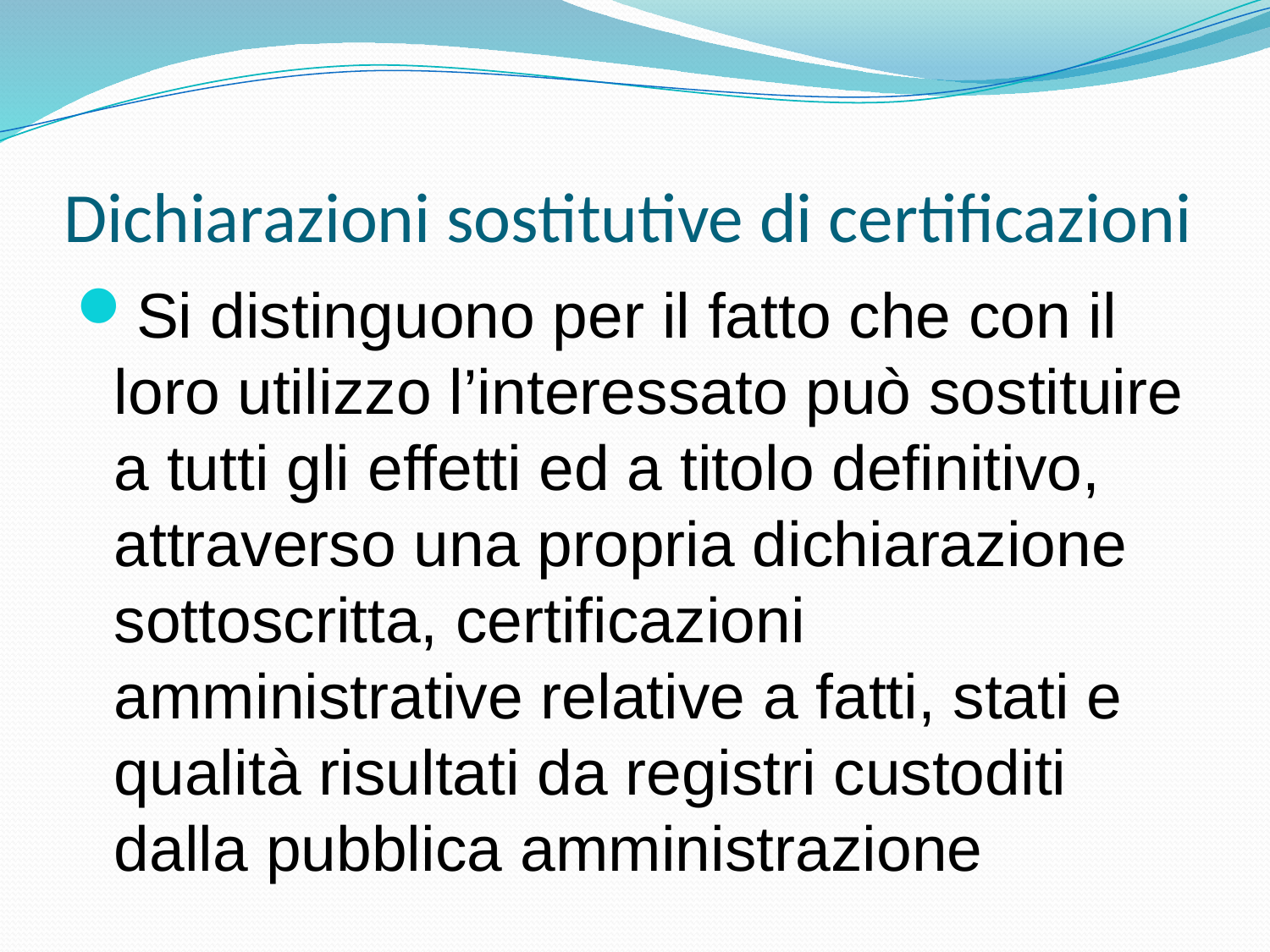

# Dichiarazioni sostitutive di certificazioni
Si distinguono per il fatto che con il loro utilizzo l’interessato può sostituire a tutti gli effetti ed a titolo definitivo, attraverso una propria dichiarazione sottoscritta, certificazioni amministrative relative a fatti, stati e qualità risultati da registri custoditi dalla pubblica amministrazione